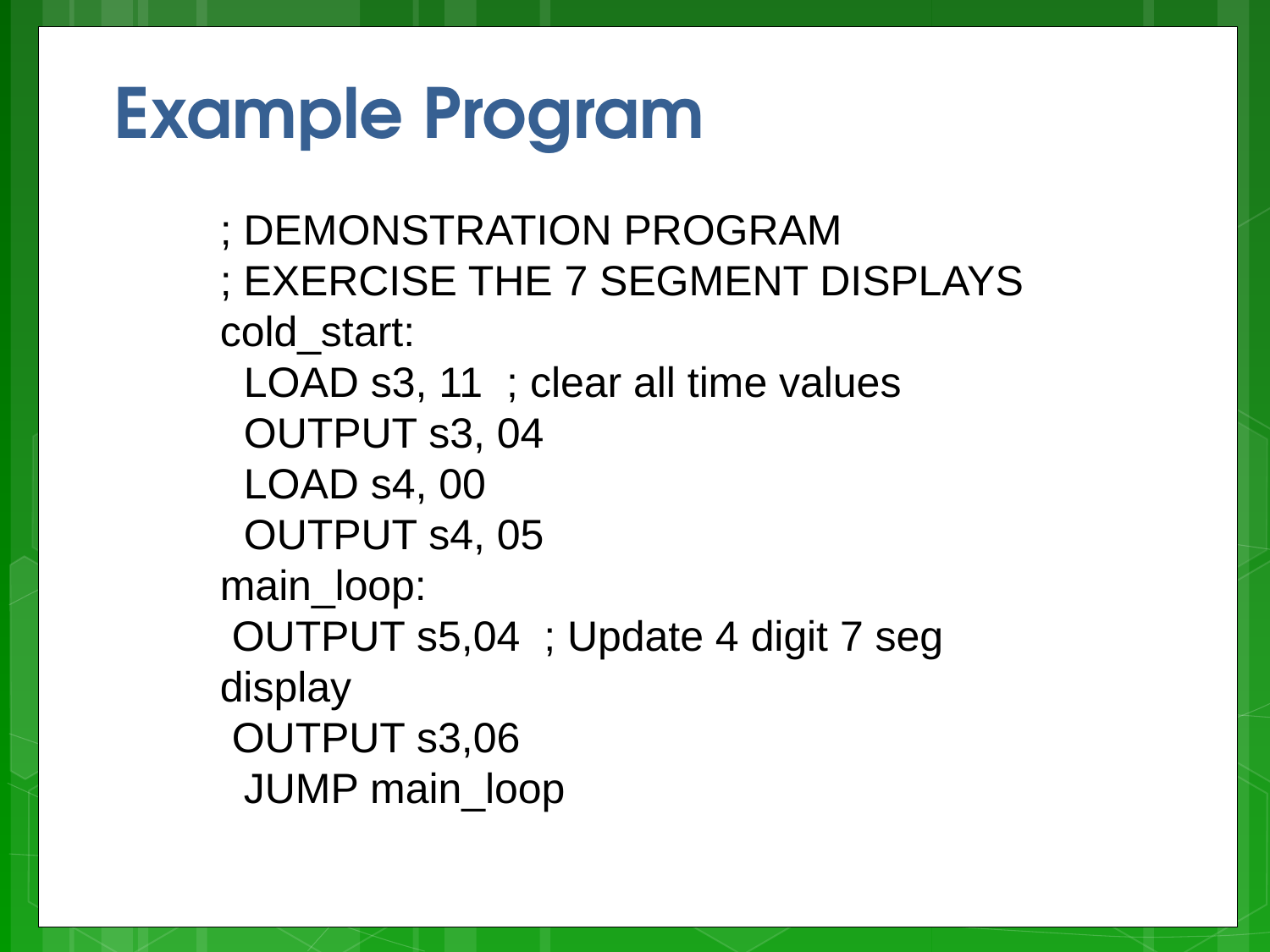

# Example Program
; DEMONSTRATION PROGRAM
; EXERCISE THE 7 SEGMENT DISPLAYS
cold_start:
  LOAD s3, 11  ; clear all time values
  OUTPUT s3, 04
  LOAD s4, 00
  OUTPUT s4, 05
main_loop:
 OUTPUT s5,04  ; Update 4 digit 7 seg display
 OUTPUT s3,06
  JUMP main_loop